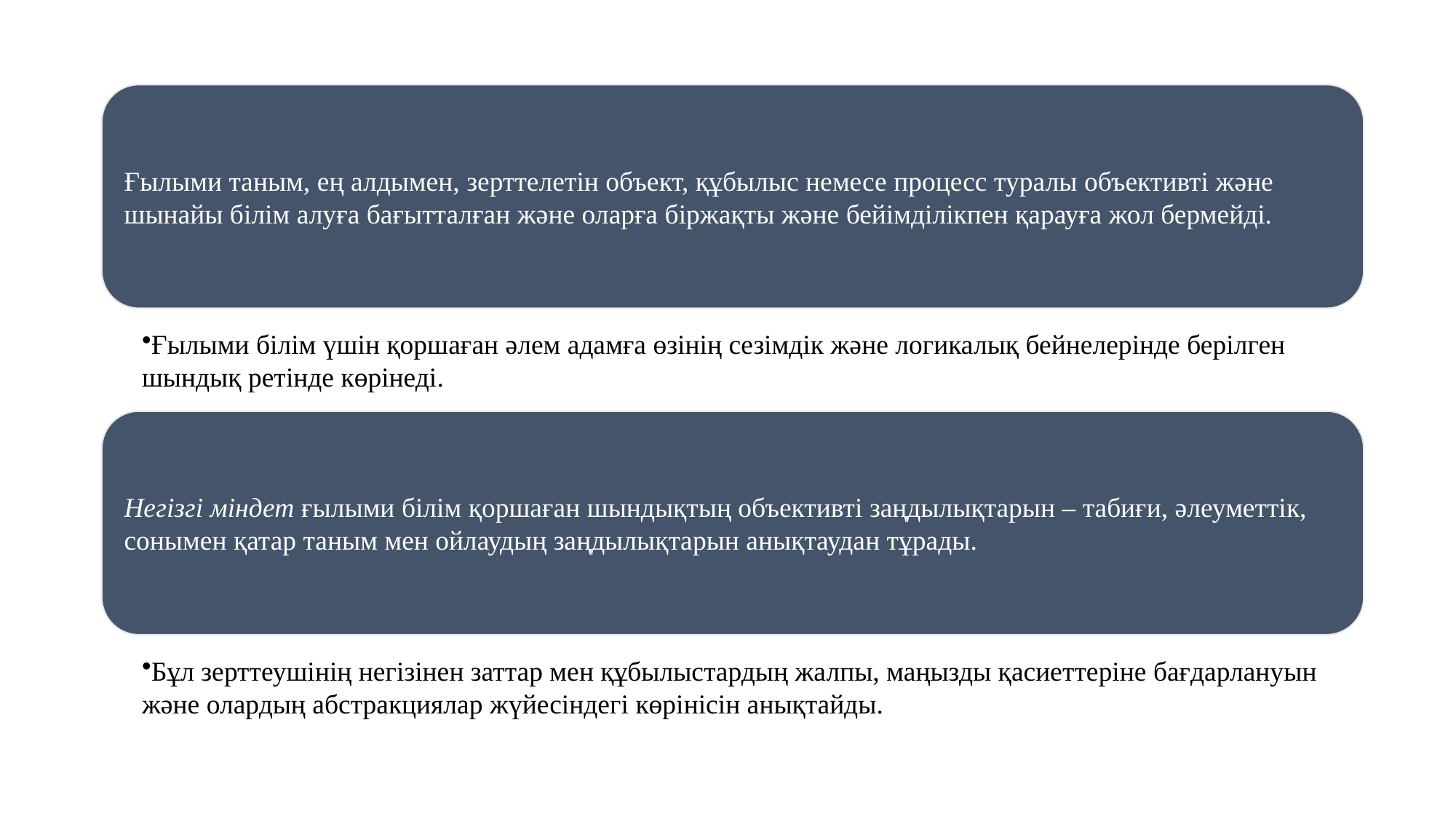

Ғылыми таным, ең алдымен, зерттелетін объект, құбылыс немесе процесс туралы объективті және шынайы білім алуға бағытталған және оларға біржақты және бейімділікпен қарауға жол бермейді.
Ғылыми білім үшін қоршаған әлем адамға өзінің сезімдік және логикалық бейнелерінде берілген шындық ретінде көрінеді.
Негізгі міндет ғылыми білім қоршаған шындықтың объективті заңдылықтарын – табиғи, әлеуметтік, сонымен қатар таным мен ойлаудың заңдылықтарын анықтаудан тұрады.
Бұл зерттеушінің негізінен заттар мен құбылыстардың жалпы, маңызды қасиеттеріне бағдарлануын және олардың абстракциялар жүйесіндегі көрінісін анықтайды.